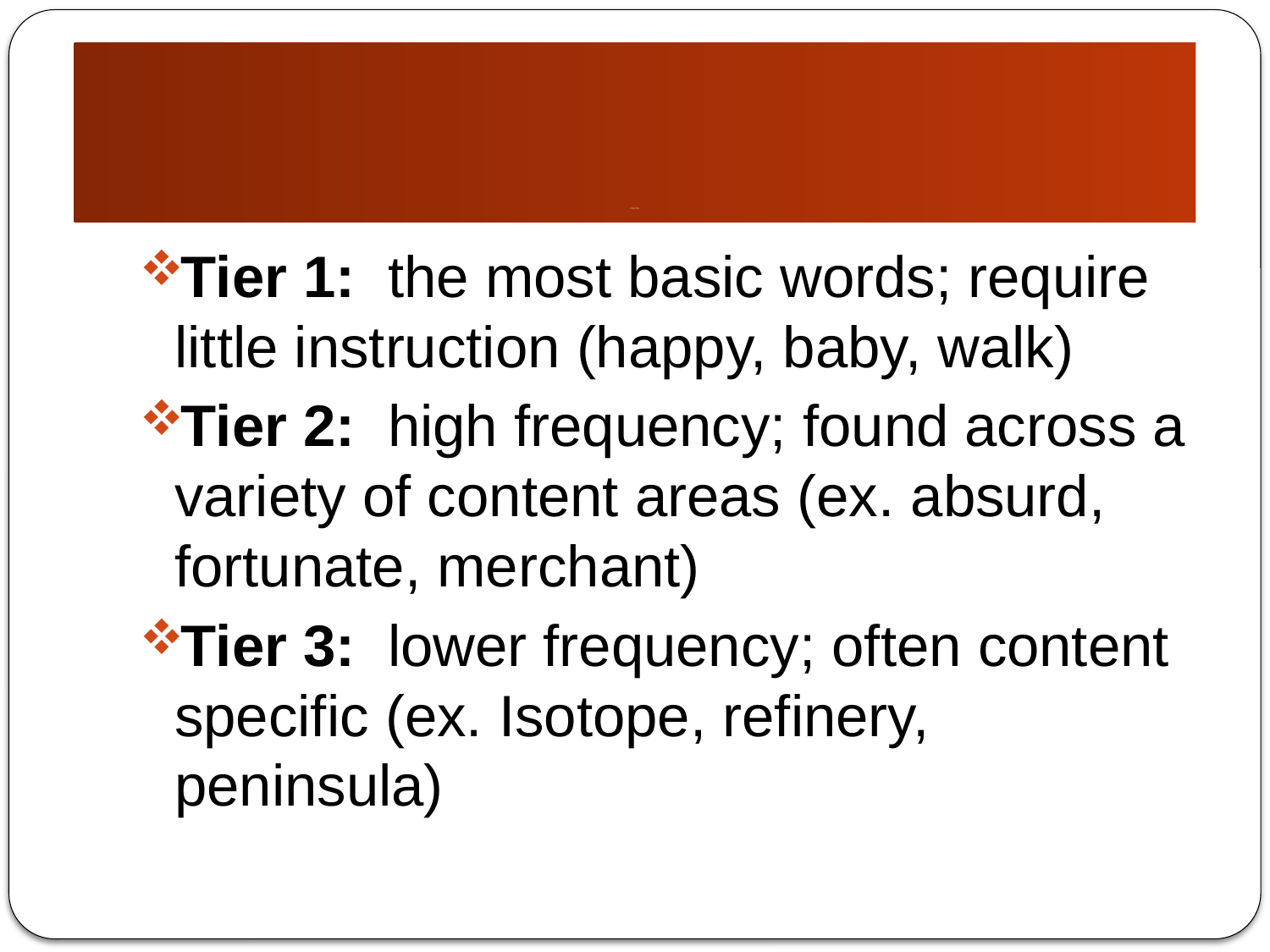

# Three Tiers of Vocabulary (Beck, McKeown, and Kucan)
Tier 1:  the most basic words; require little instruction (happy, baby, walk)
Tier 2:  high frequency; found across a variety of content areas (ex. absurd, fortunate, merchant)
Tier 3:  lower frequency; often content specific (ex. Isotope, refinery, peninsula)